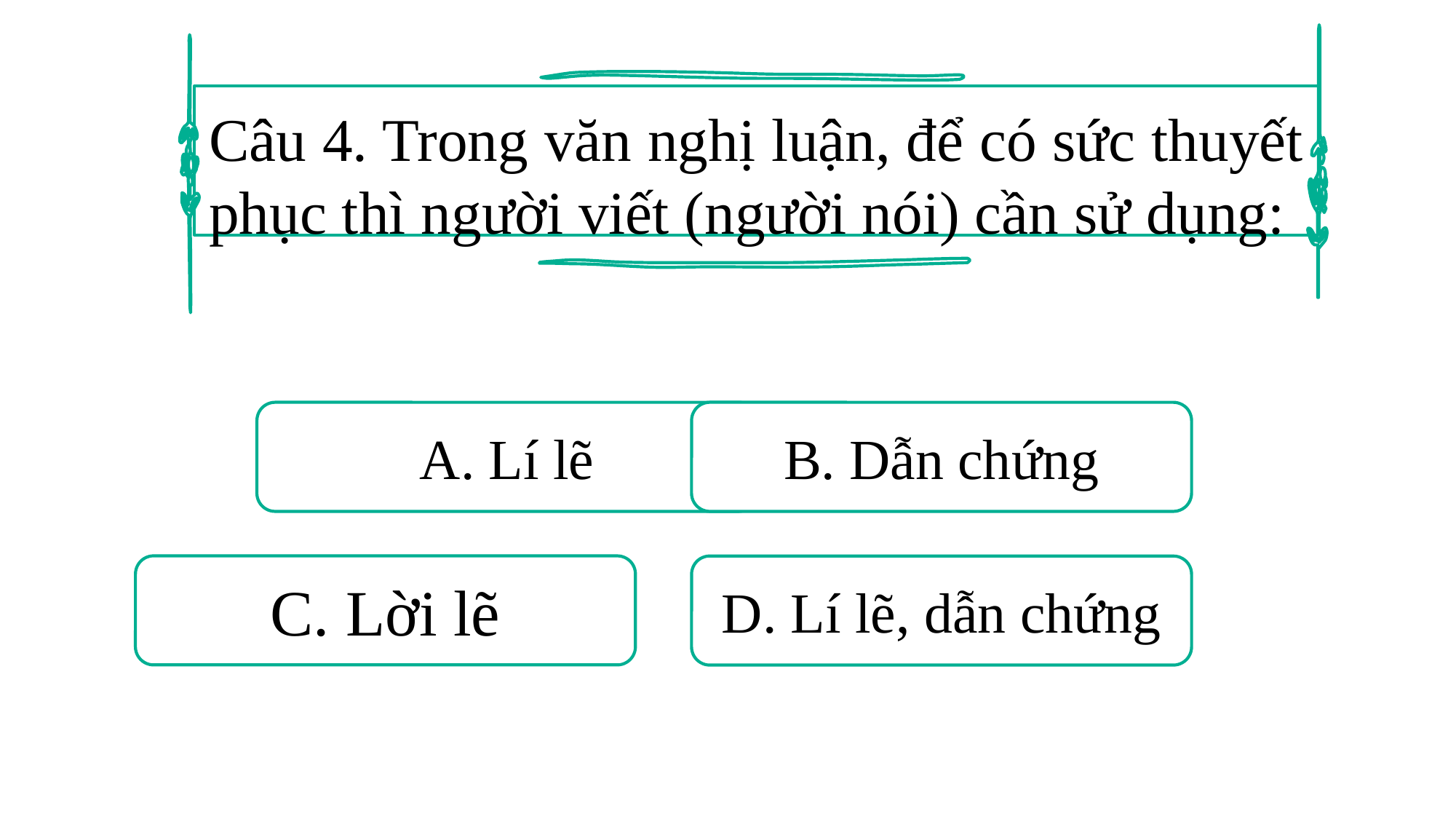

Câu 4. Trong văn nghị luận, để có sức thuyết phục thì người viết (người nói) cần sử dụng:
A. Lí lẽ
B. Dẫn chứng
C. Lời lẽ
D. Lí lẽ, dẫn chứng